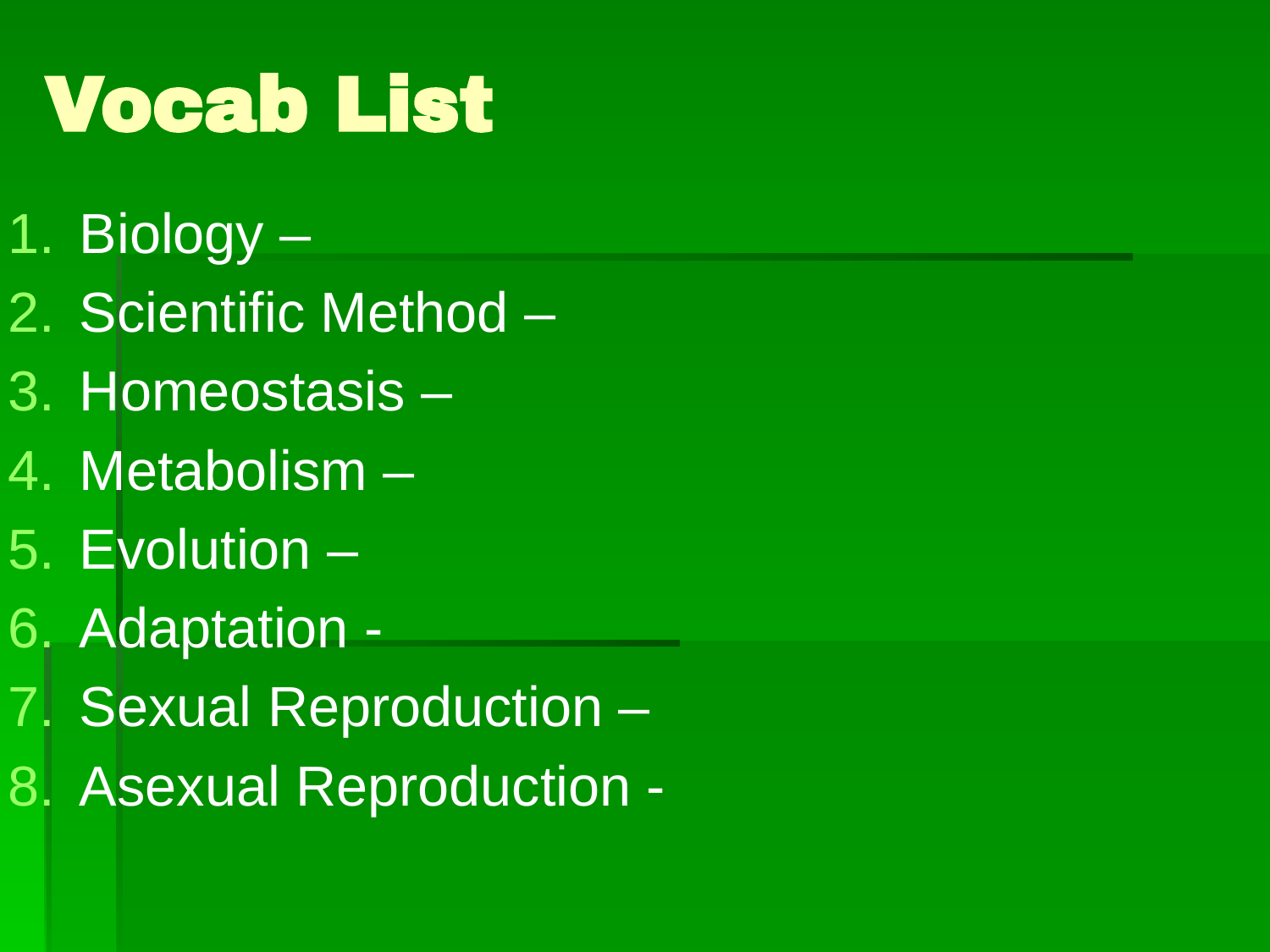

# Vocab List
Biology –
Scientific Method –
Homeostasis –
Metabolism –
Evolution –
Adaptation -
Sexual Reproduction –
Asexual Reproduction -